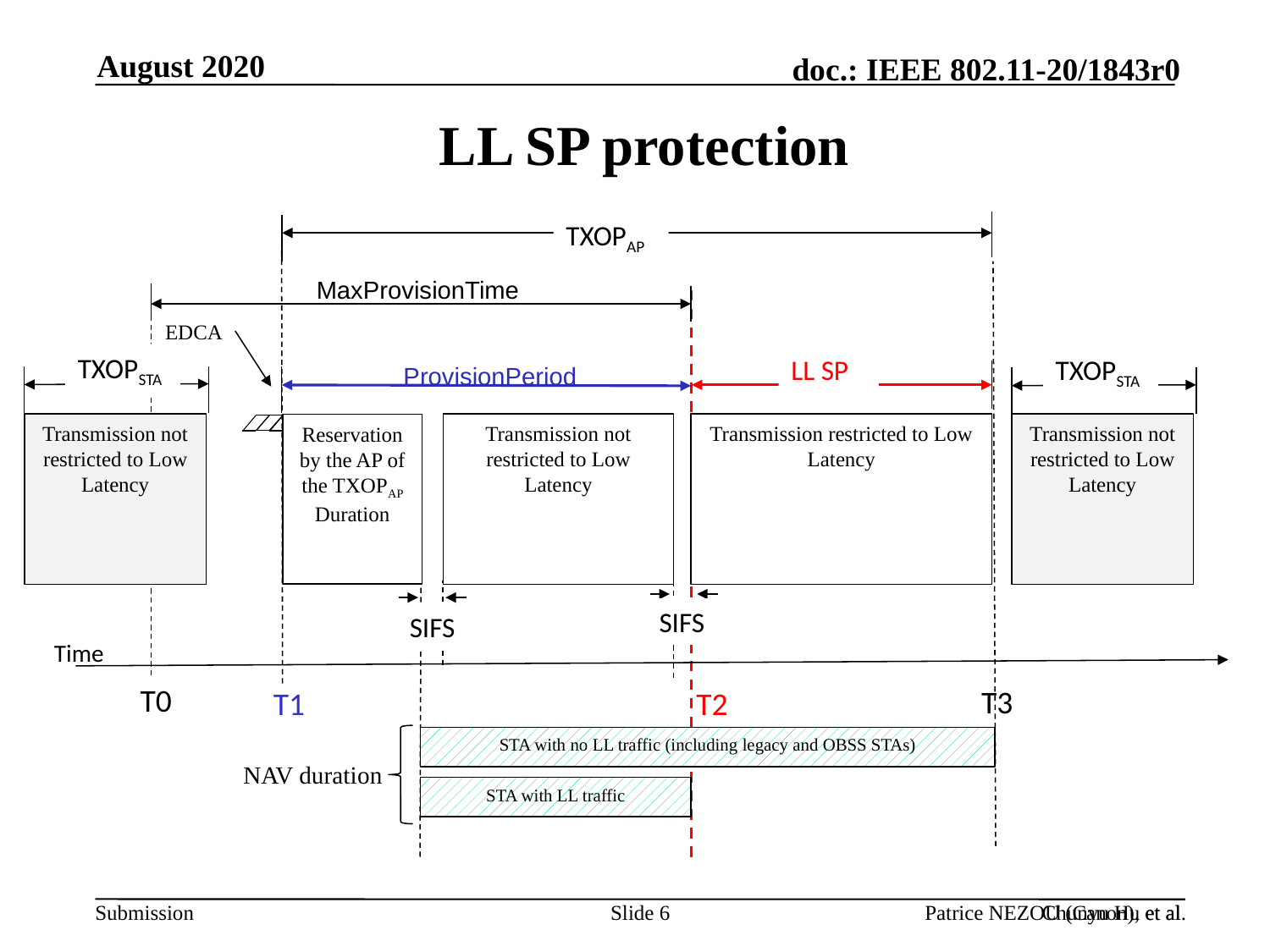

Chunyu Hu et al.
August 2020
# LL SP protection
TXOPAP
MaxProvisionTime
EDCA
TXOPSTA
LL SP
TXOPSTA
ProvisionPeriod
Transmission not restricted to Low Latency
Transmission not restricted to Low Latency
Transmission restricted to Low Latency
Transmission not restricted to Low Latency
Reservation by the AP of the TXOPAP Duration
SIFS
SIFS
Time
T0
T3
T1
T2

STA with no LL traffic (including legacy and OBSS STAs)
NAV duration
STA with LL traffic
Slide 6
Patrice NEZOU (Canon), et al